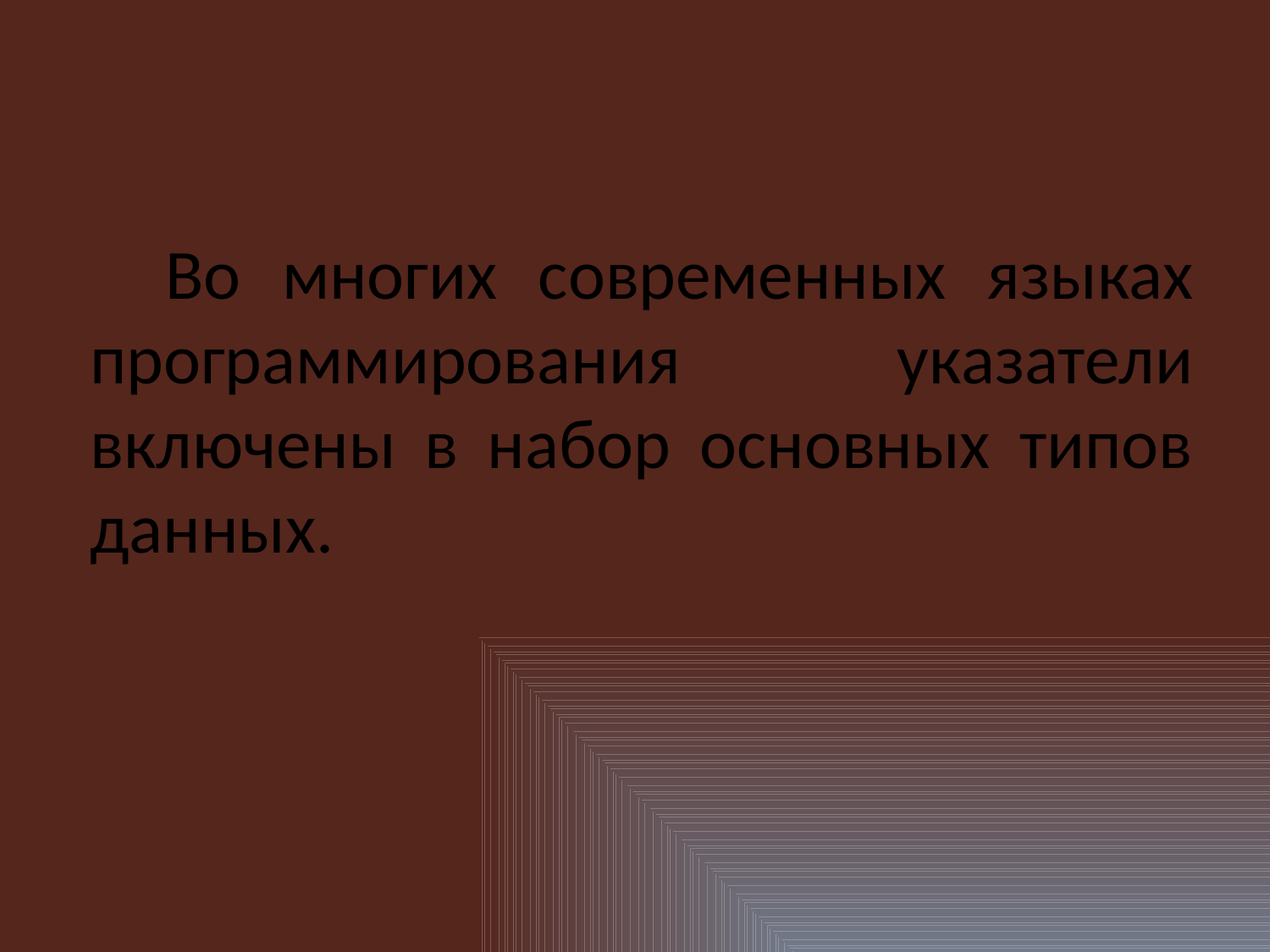

Во многих современных языках программирования указатели включены в набор основных типов данных.